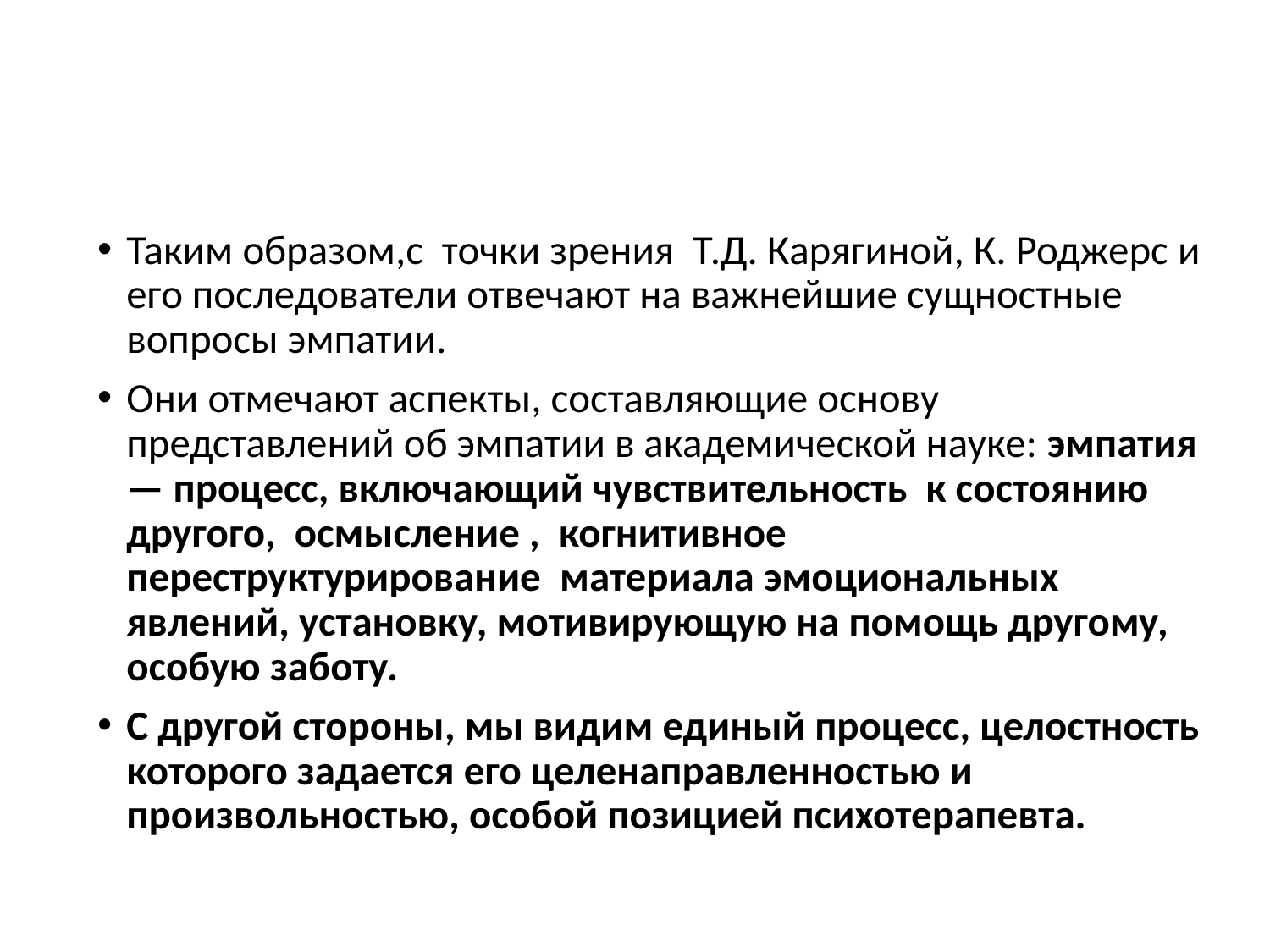

#
Таким образом,с  точки зрения  Т.Д. Карягиной, К. Роджерс и его последователи отвечают на важнейшие сущностные вопросы эмпатии.
Они отмечают аспекты, составляющие основу представлений об эмпатии в академической науке: эмпатия — процесс, включающий чувствительность  к состоянию другого,  осмысление ,  когнитивное переструктурирование  материала эмоциональных явлений, установку, мотивирующую на помощь другому, особую заботу.
С другой стороны, мы видим единый процесс, целостность которого задается его целенаправленностью и произвольностью, особой позицией психотерапевта.